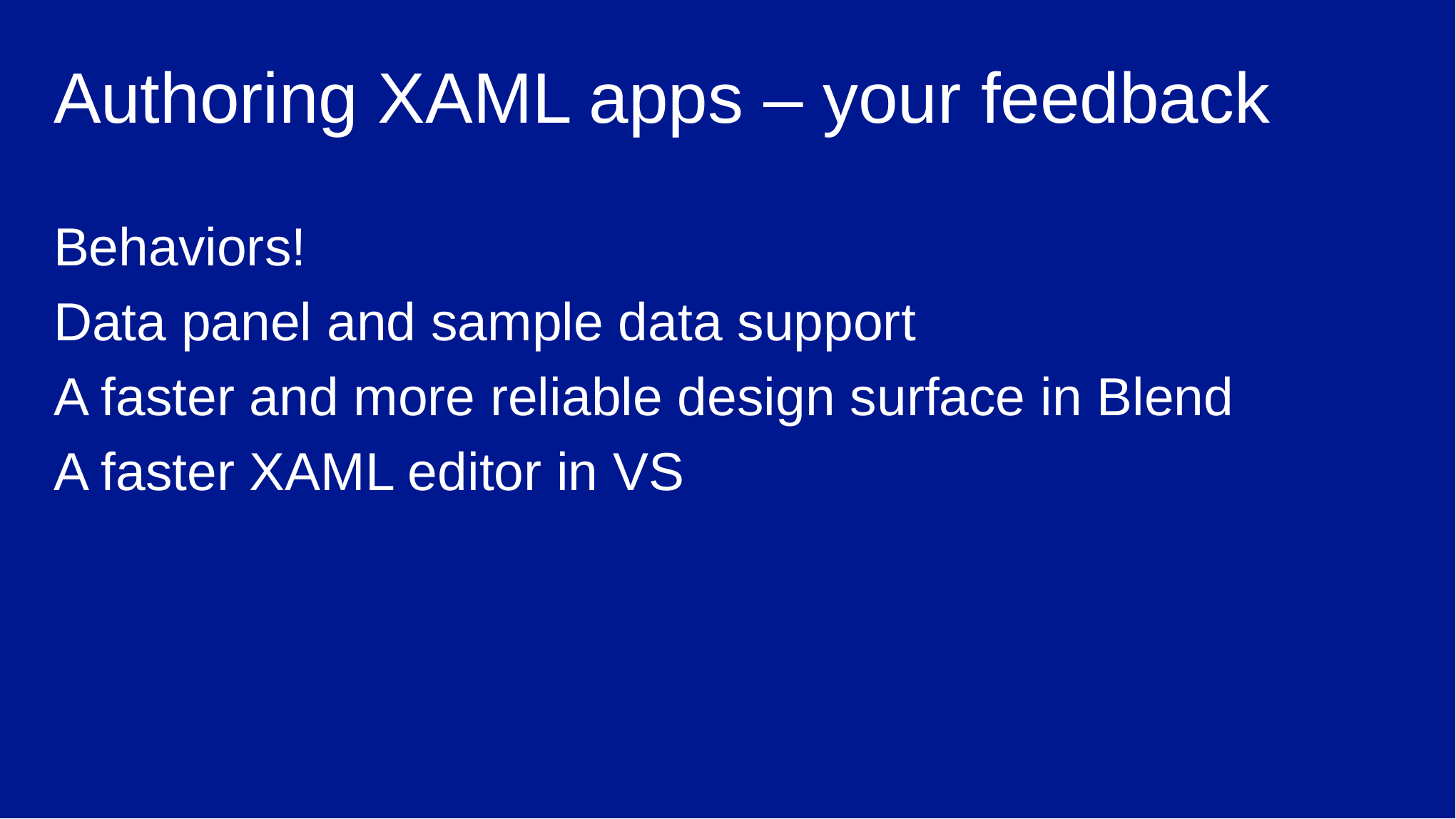

# Authoring XAML apps – your feedback
Behaviors!
Data panel and sample data support
A faster and more reliable design surface in Blend
A faster XAML editor in VS